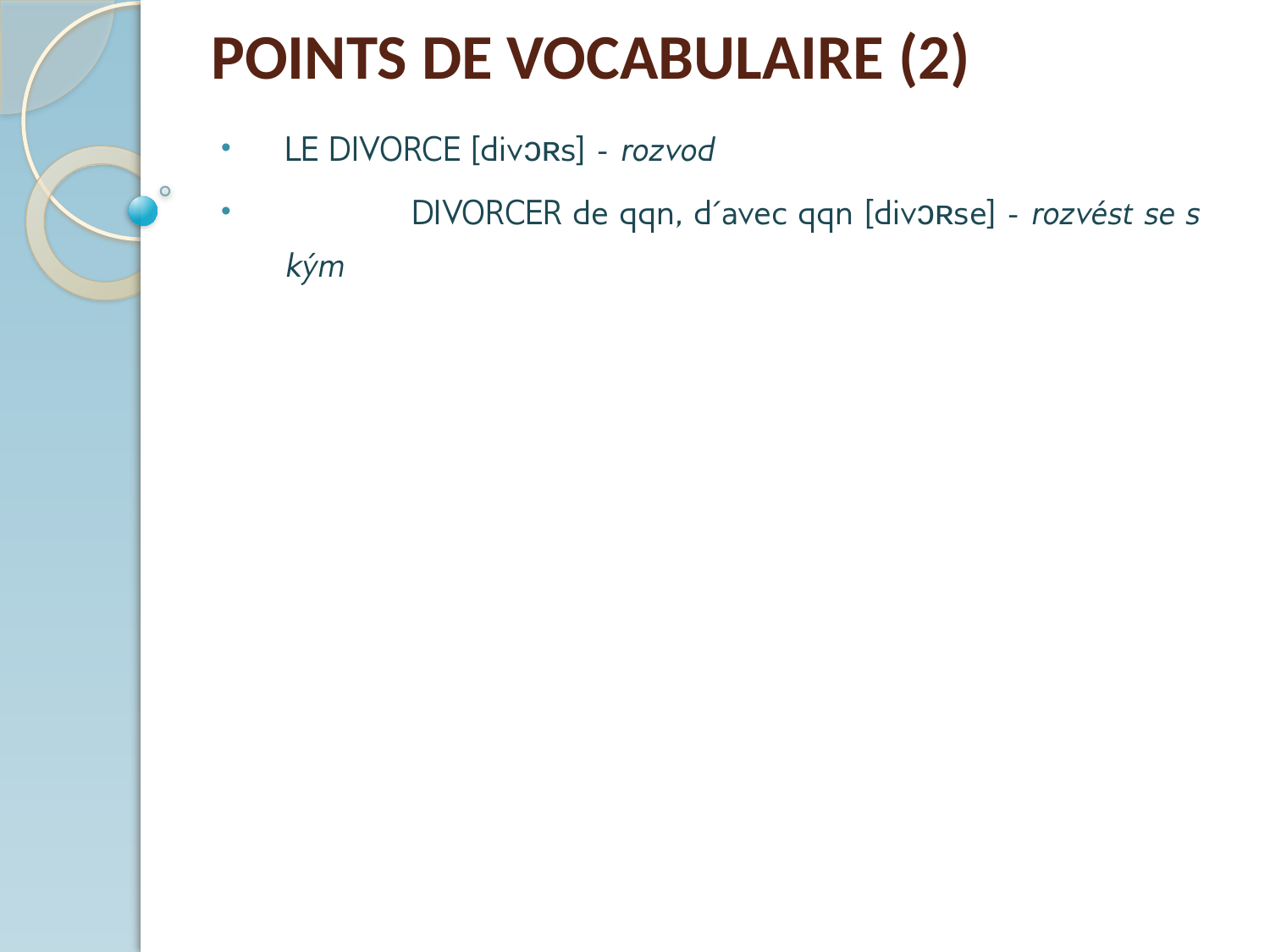

# POINTS DE VOCABULAIRE (2)
LE DIVORCE [divɔʀs] - rozvod
 	DIVORCER de qqn, d´avec qqn [divɔʀse] - rozvést se s kým